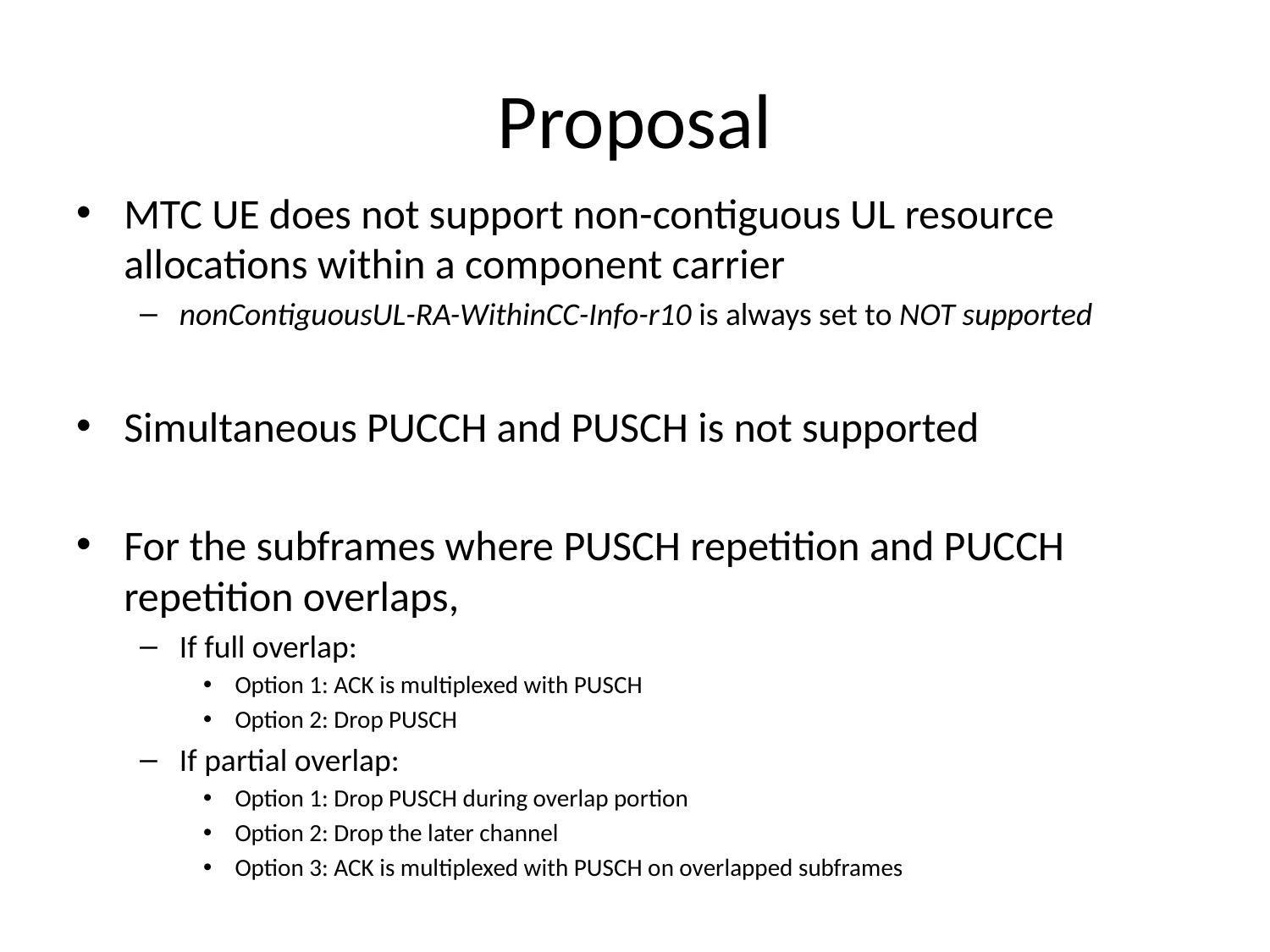

# Proposal
MTC UE does not support non-contiguous UL resource allocations within a component carrier
nonContiguousUL-RA-WithinCC-Info-r10 is always set to NOT supported

Simultaneous PUCCH and PUSCH is not supported

For the subframes where PUSCH repetition and PUCCH repetition overlaps,
If full overlap:
Option 1: ACK is multiplexed with PUSCH
Option 2: Drop PUSCH
If partial overlap:
Option 1: Drop PUSCH during overlap portion
Option 2: Drop the later channel
Option 3: ACK is multiplexed with PUSCH on overlapped subframes